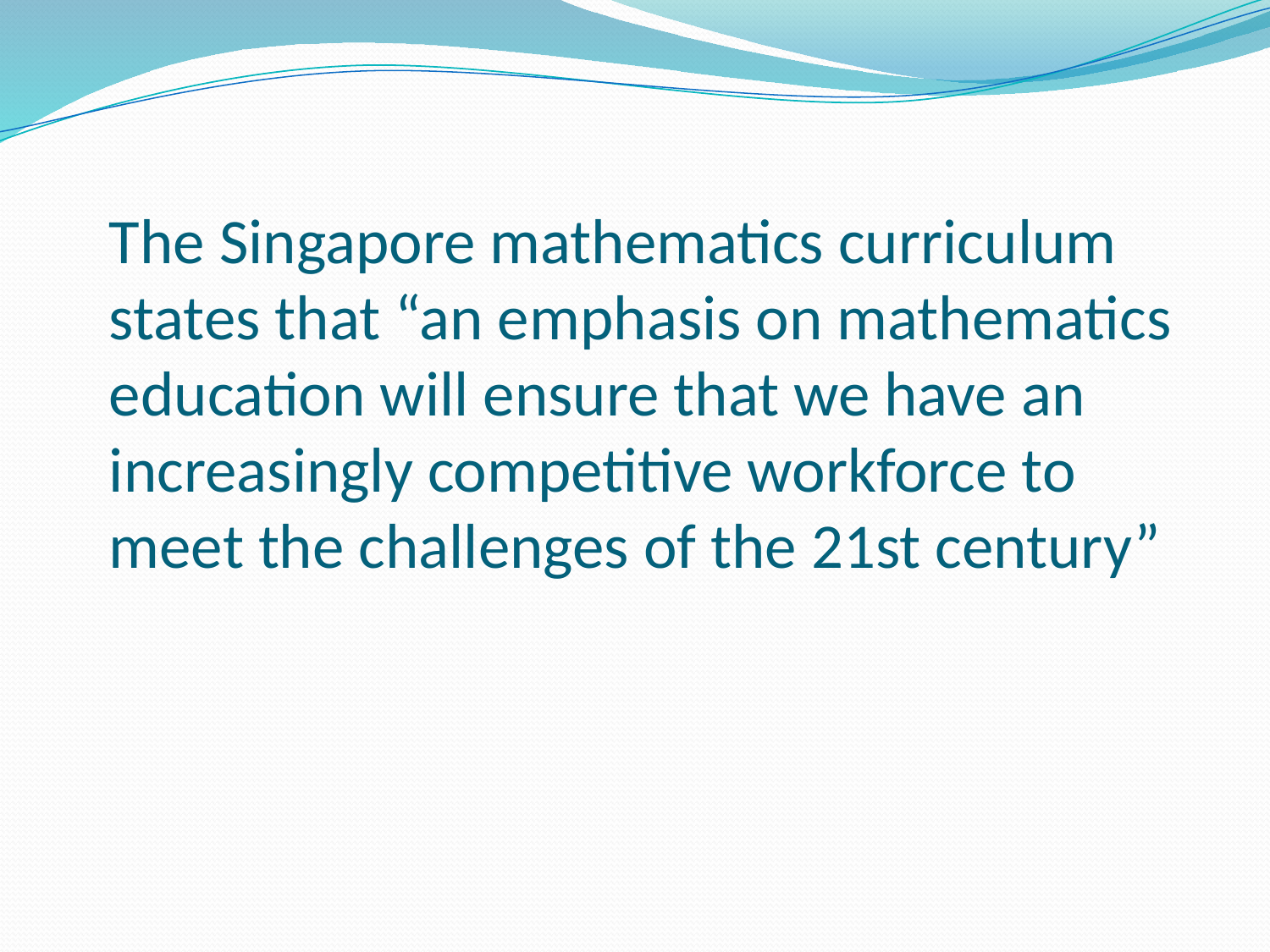

The Singapore mathematics curriculum states that “an emphasis on mathematics education will ensure that we have an increasingly competitive workforce to meet the challenges of the 21st century”